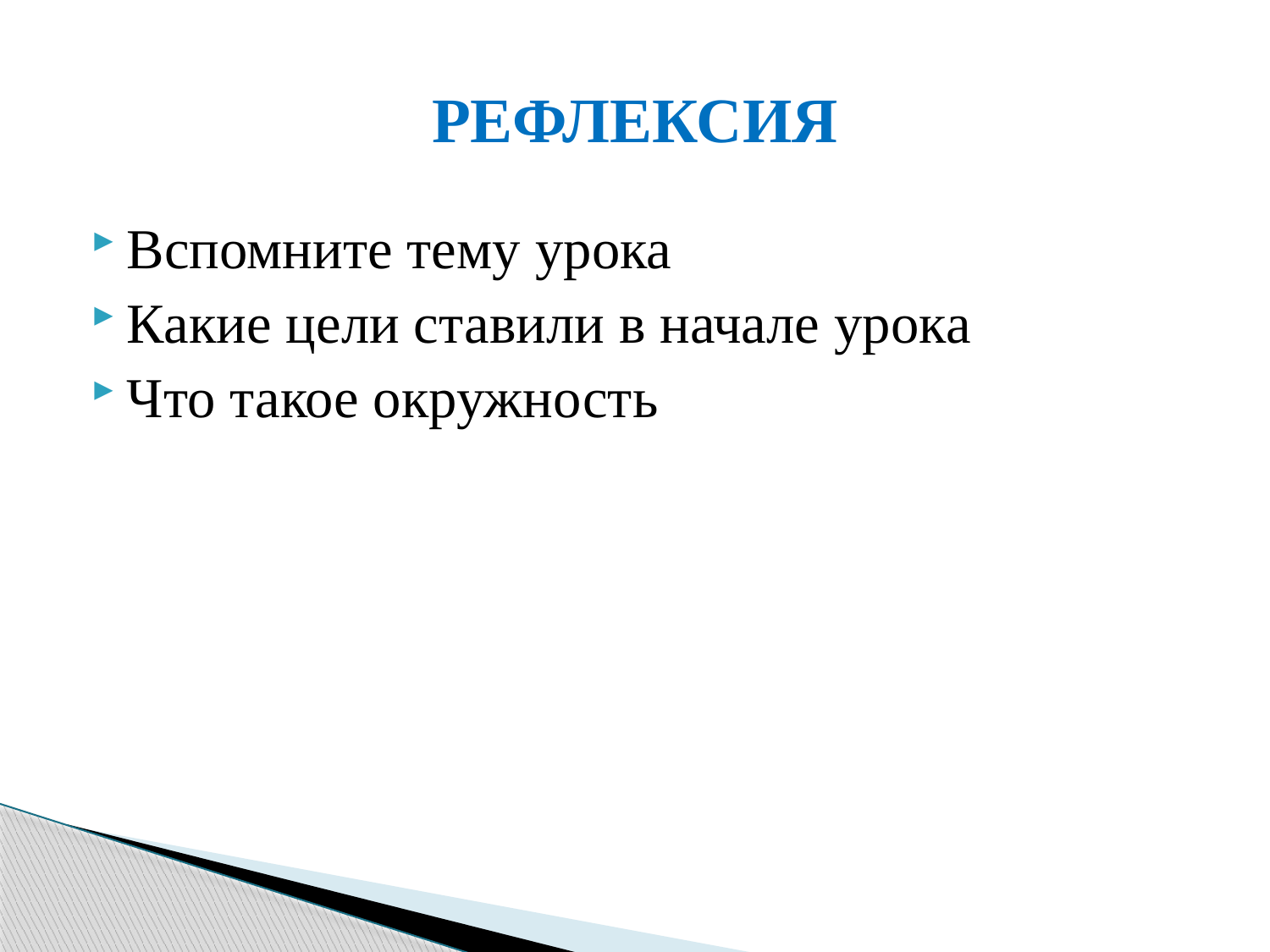

# РЕФЛЕКСИЯ
Вспомните тему урока
Какие цели ставили в начале урока
Что такое окружность